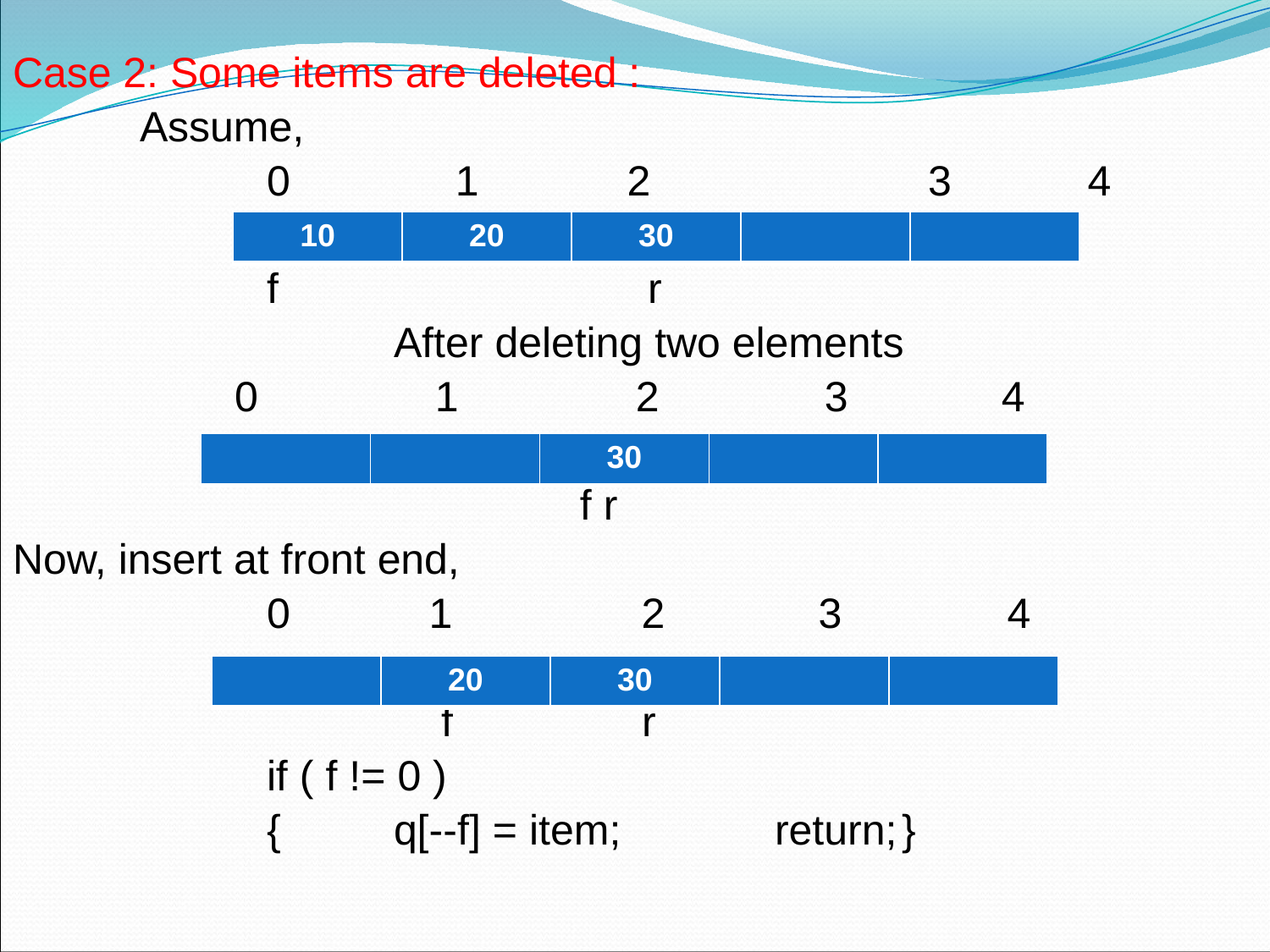

Case 2: Some items are deleted :
	Assume,
		0              1	         2	             3	     4

     		f			r
			After deleting two elements
	        0               1               2              3             4

				     f r
Now, insert at front end,
		0	   1                2             3              4

			    f                r
		if ( f != 0 )
		{	q[--f] = item;		return;	}

| 10 | 20 | 30 |  |  |
| --- | --- | --- | --- | --- |
|  |  | 30 |  |  |
| --- | --- | --- | --- | --- |
|  | 20 | 30 |  |  |
| --- | --- | --- | --- | --- |